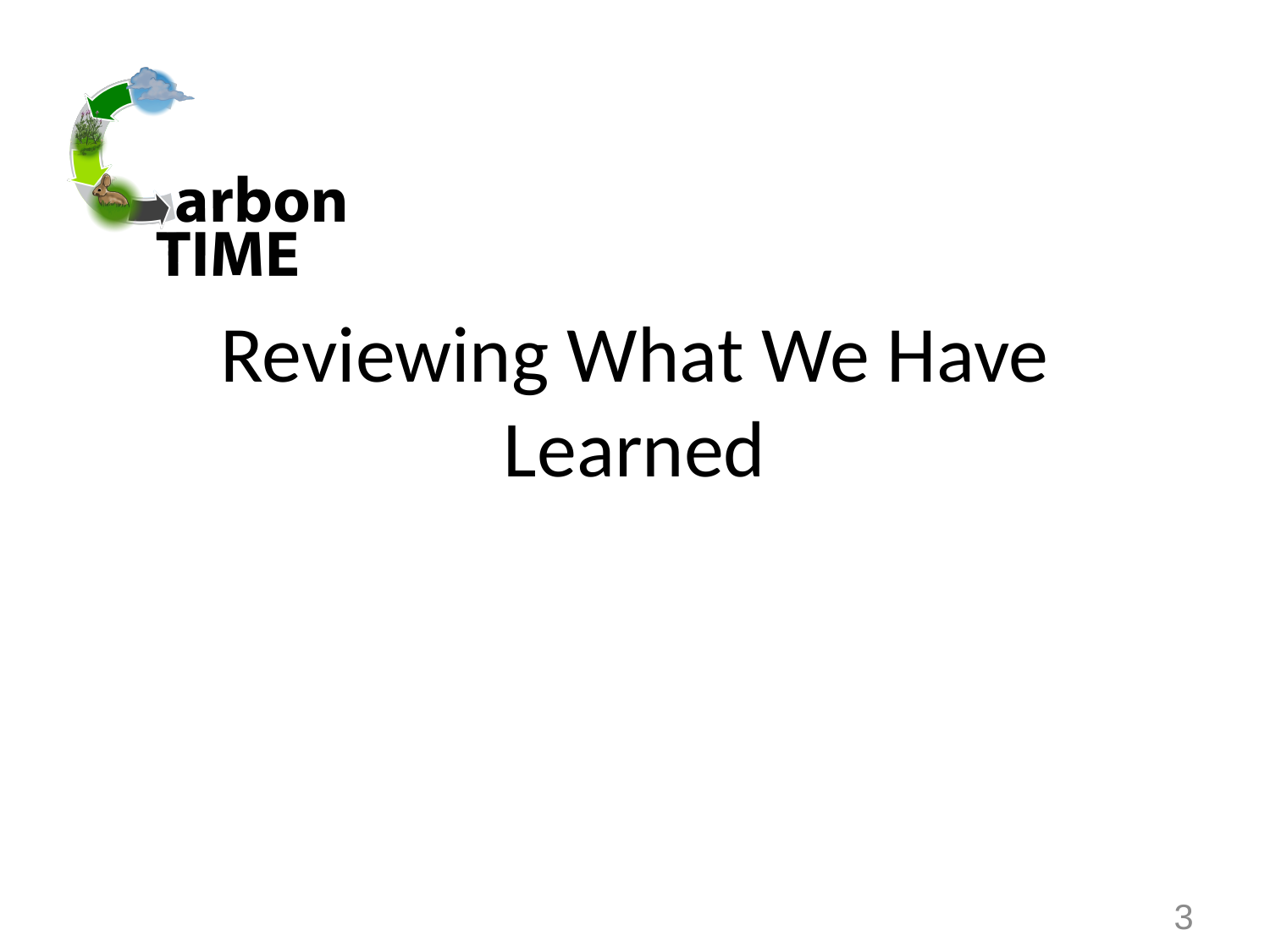

# Reviewing What We Have Learned
3